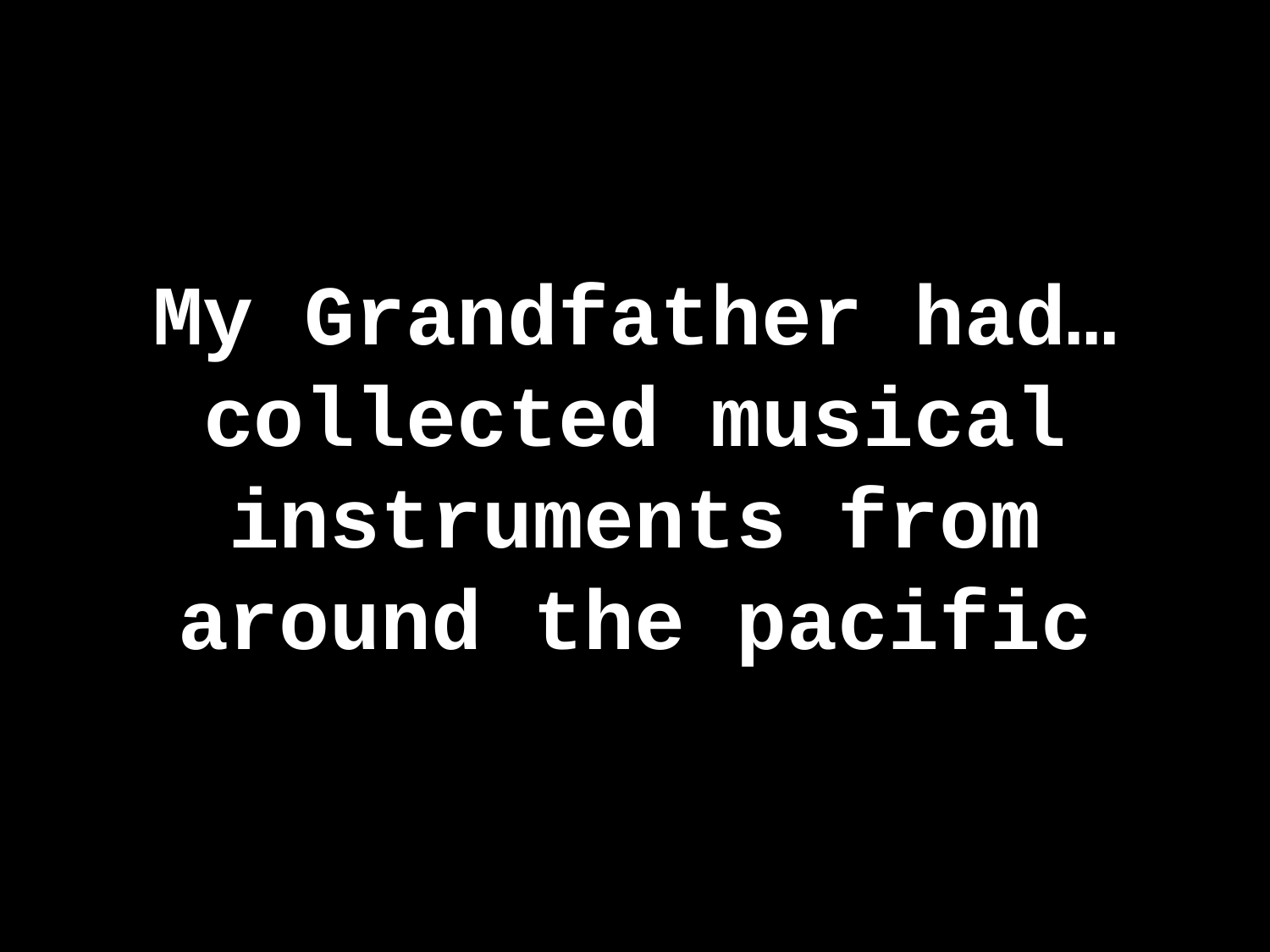

# My Grandfather had… collected musical instruments from around the pacific